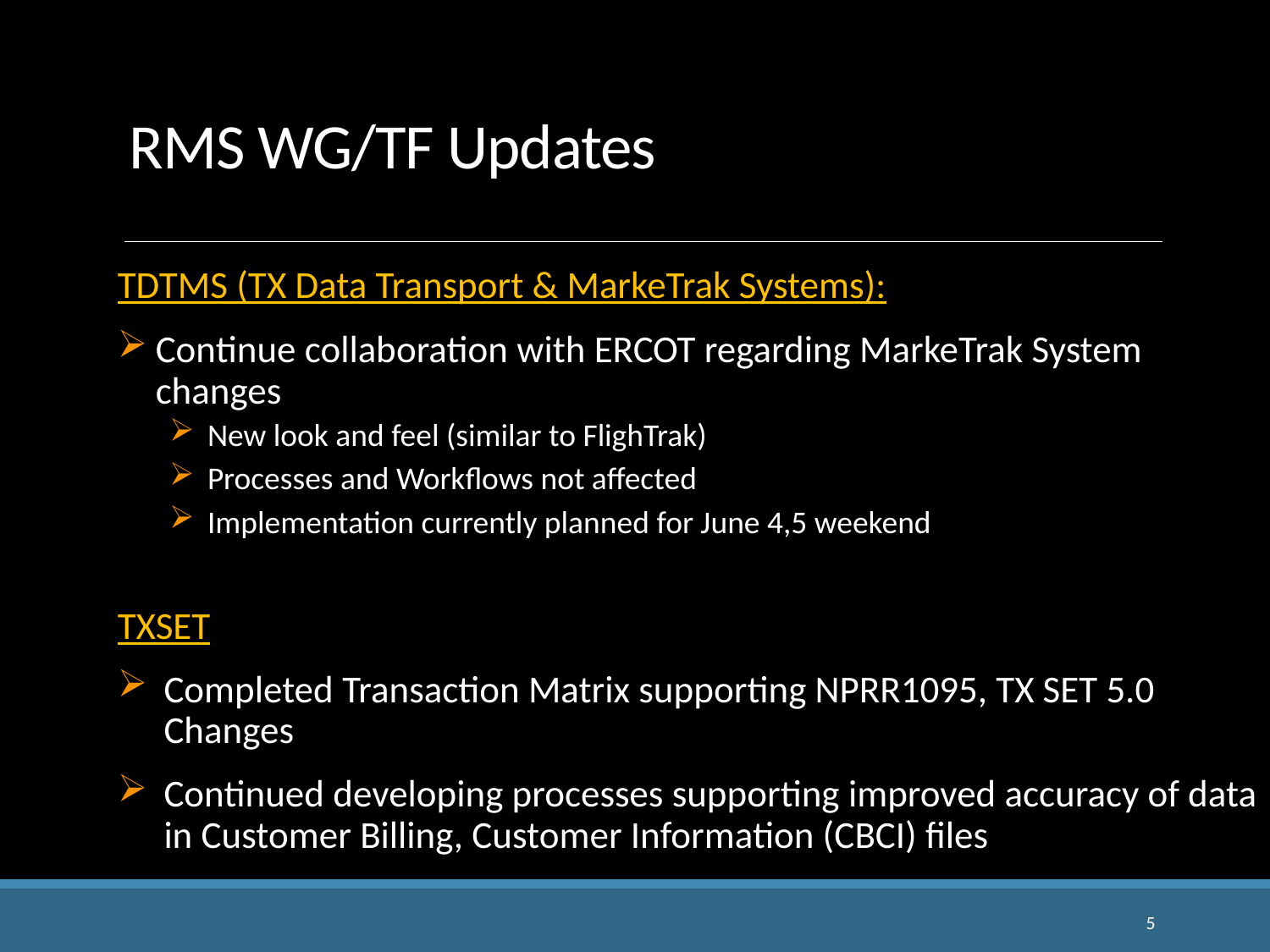

RMS WG/TF Updates
TDTMS (TX Data Transport & MarkeTrak Systems):
Continue collaboration with ERCOT regarding MarkeTrak System changes
New look and feel (similar to FlighTrak)
Processes and Workflows not affected
Implementation currently planned for June 4,5 weekend
TXSET
Completed Transaction Matrix supporting NPRR1095, TX SET 5.0 Changes
Continued developing processes supporting improved accuracy of data in Customer Billing, Customer Information (CBCI) files

5